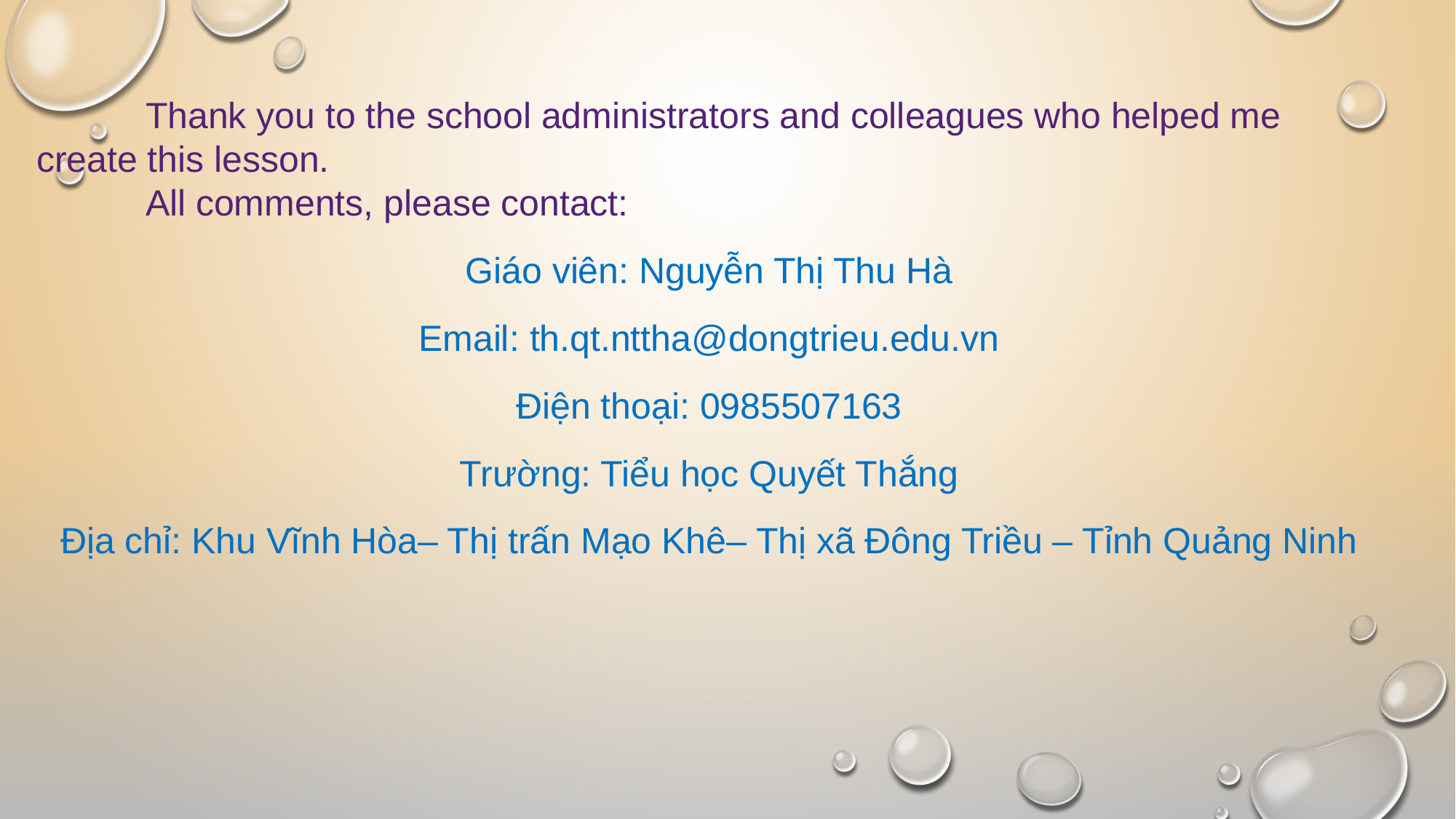

Thank you to the school administrators and colleagues who helped me create this lesson.
	All comments, please contact:
Giáo viên: Nguyễn Thị Thu Hà
Email: th.qt.nttha@dongtrieu.edu.vn
Điện thoại: 0985507163
Trường: Tiểu học Quyết Thắng
Địa chỉ: Khu Vĩnh Hòa– Thị trấn Mạo Khê– Thị xã Đông Triều – Tỉnh Quảng Ninh